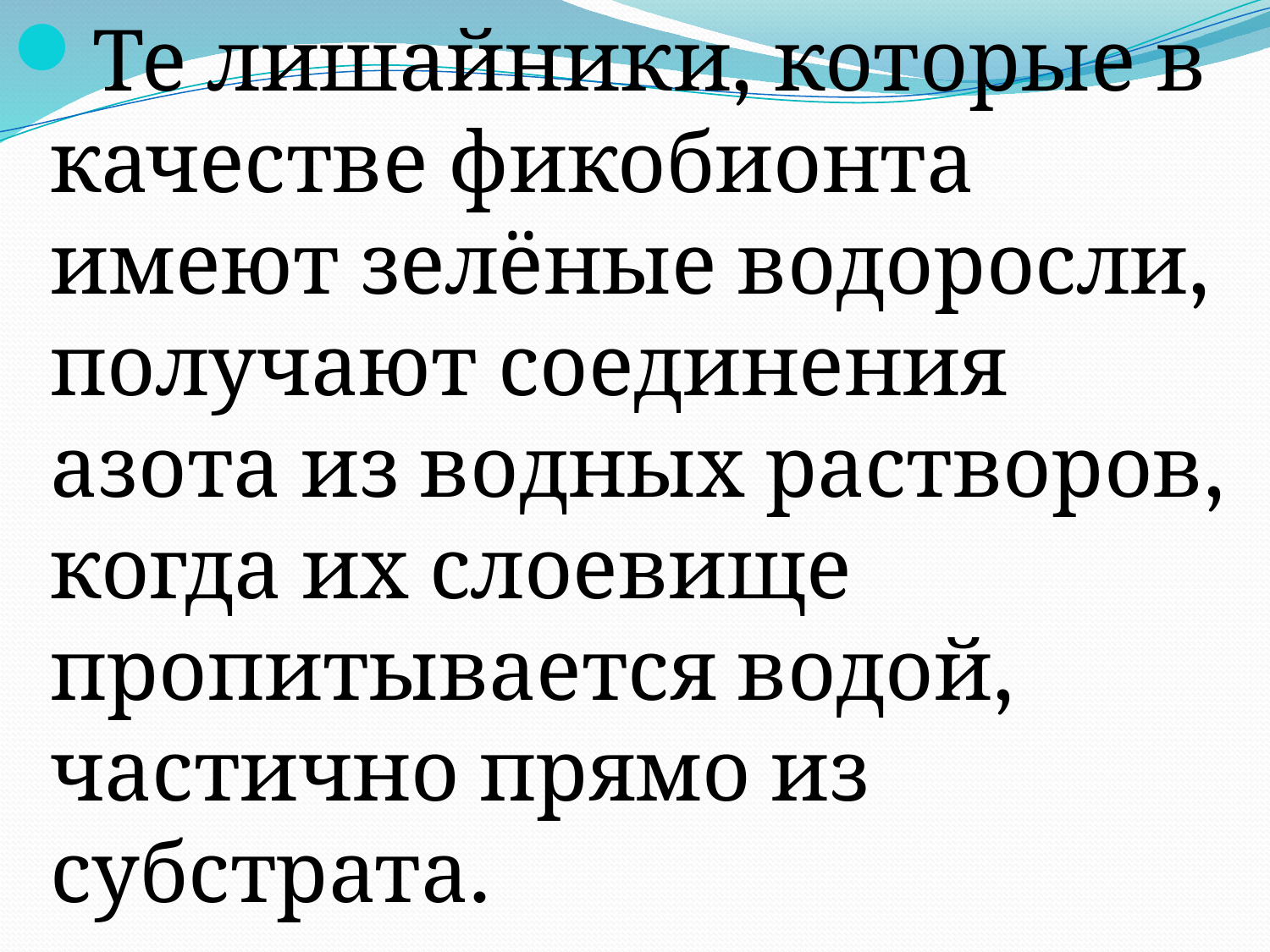

Те лишайники, которые в качестве фикобионта имеют зелёные водоросли, получают соединения азота из водных растворов, когда их слоевище пропитывается водой, частично прямо из субстрата.
#